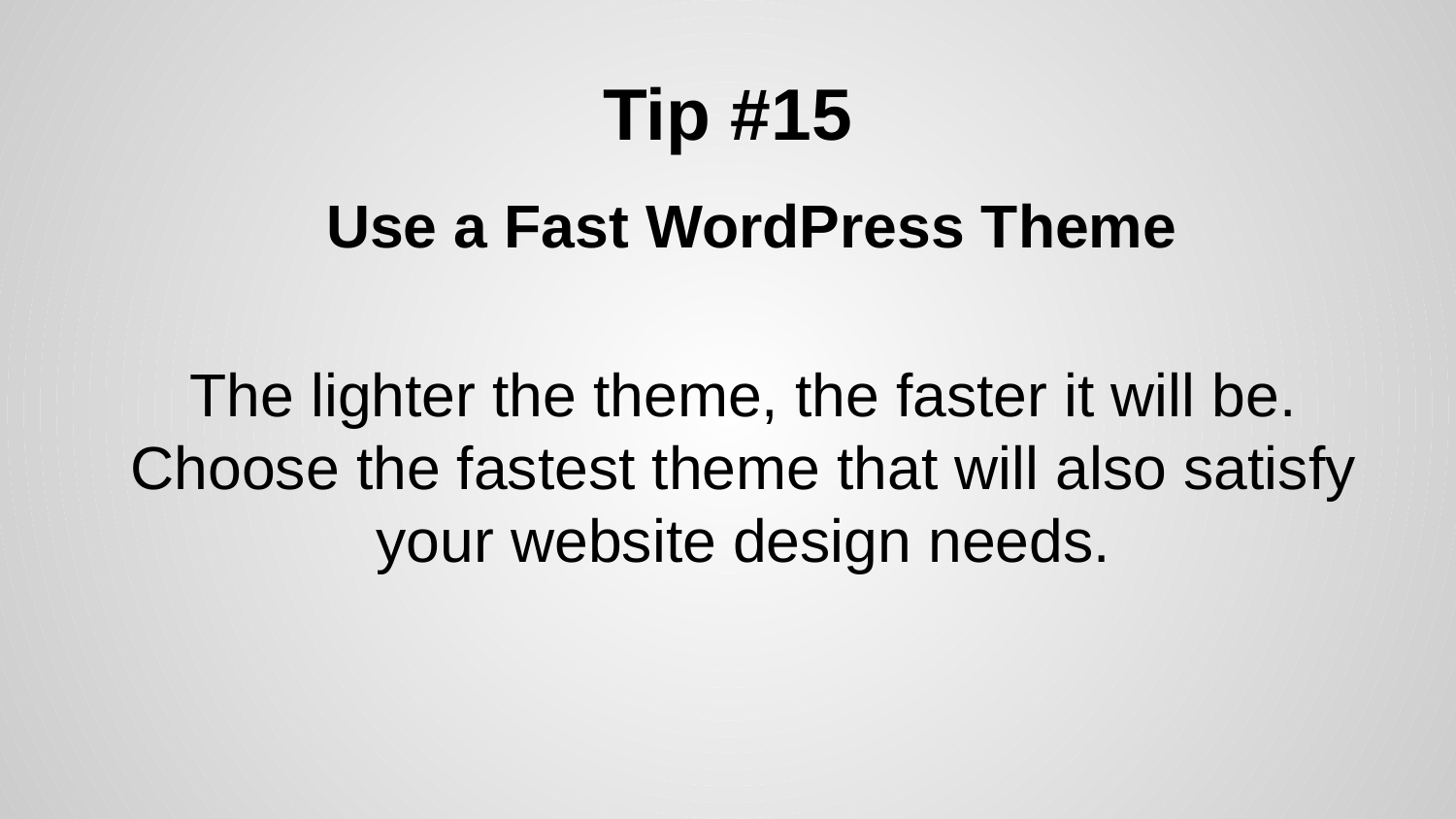

# Tip #15

 Use a Fast WordPress Theme

The lighter the theme, the faster it will be. Choose the fastest theme that will also satisfy your website design needs.